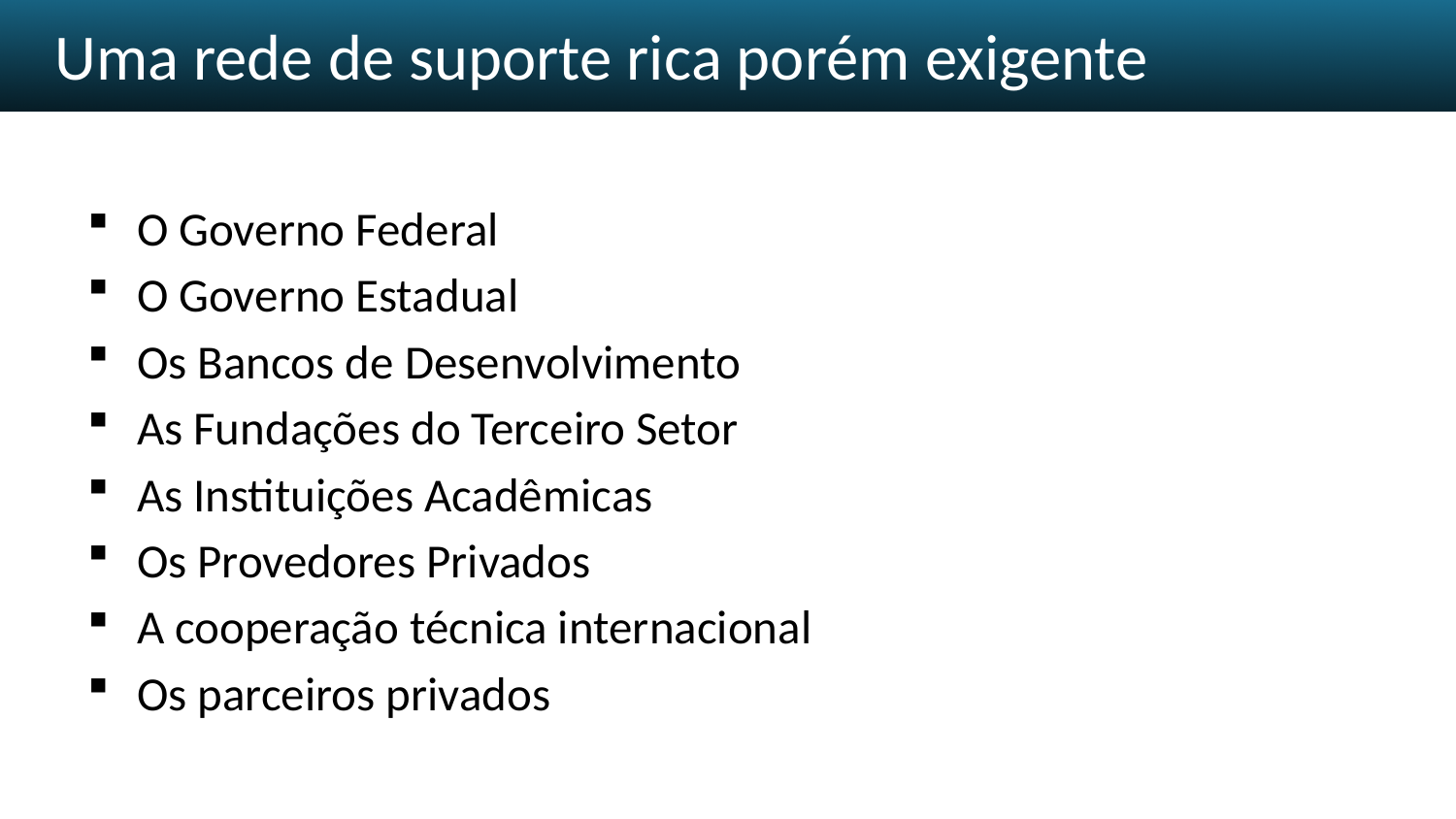

# Uma rede de suporte rica porém exigente
O Governo Federal
O Governo Estadual
Os Bancos de Desenvolvimento
As Fundações do Terceiro Setor
As Instituições Acadêmicas
Os Provedores Privados
A cooperação técnica internacional
Os parceiros privados